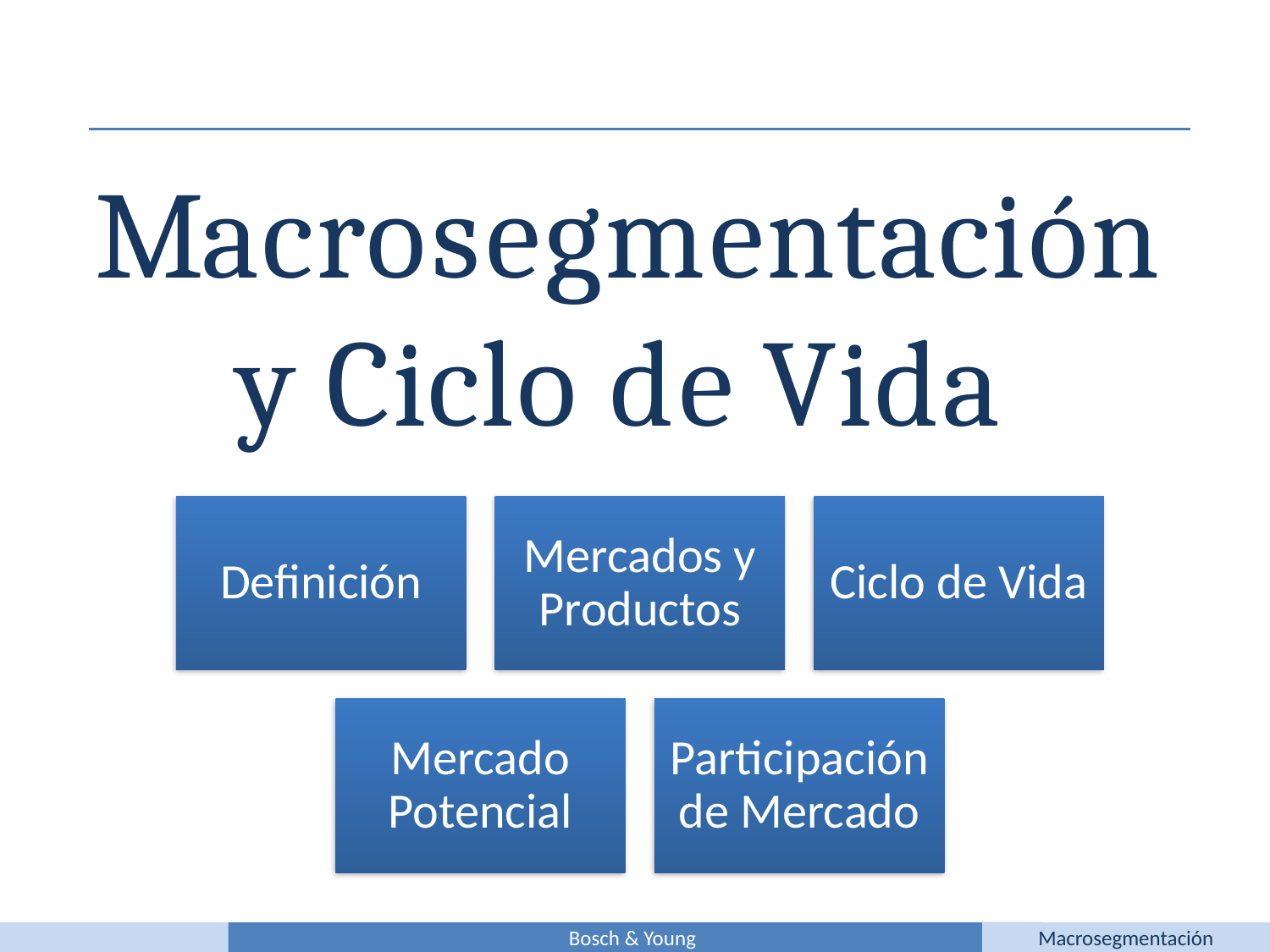

Macrosegmentación y Ciclo de Vida
Definición
Mercados y Productos
Ciclo de Vida
Mercado Potencial
Participación de Mercado

Bosch & Young
Macrosegmentación